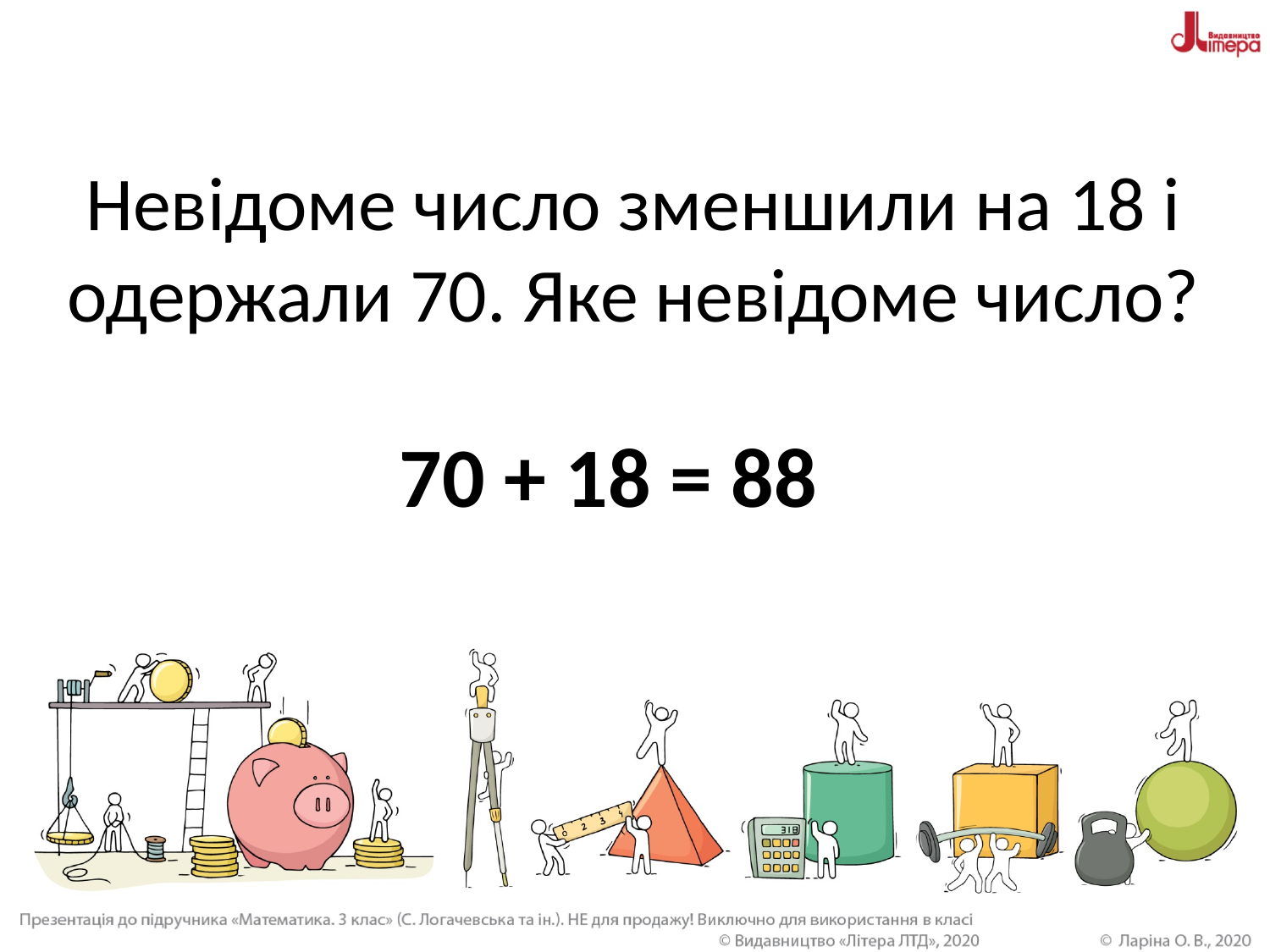

# Невідоме число зменшили на 18 і одержали 70. Яке невідоме число?
70 + 18 = 88